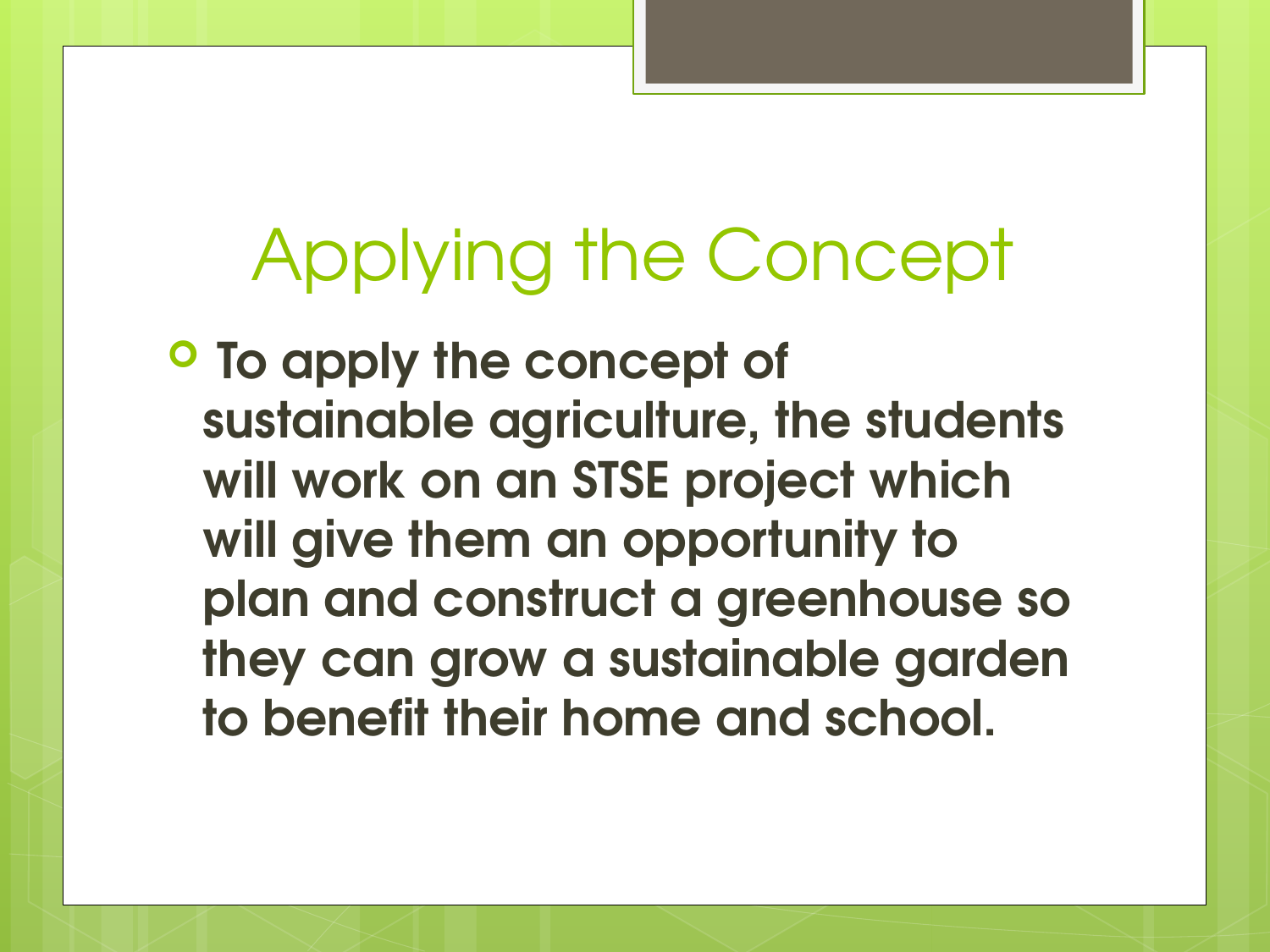

# Applying the Concept
 To apply the concept of sustainable agriculture, the students will work on an STSE project which will give them an opportunity to plan and construct a greenhouse so they can grow a sustainable garden to benefit their home and school.